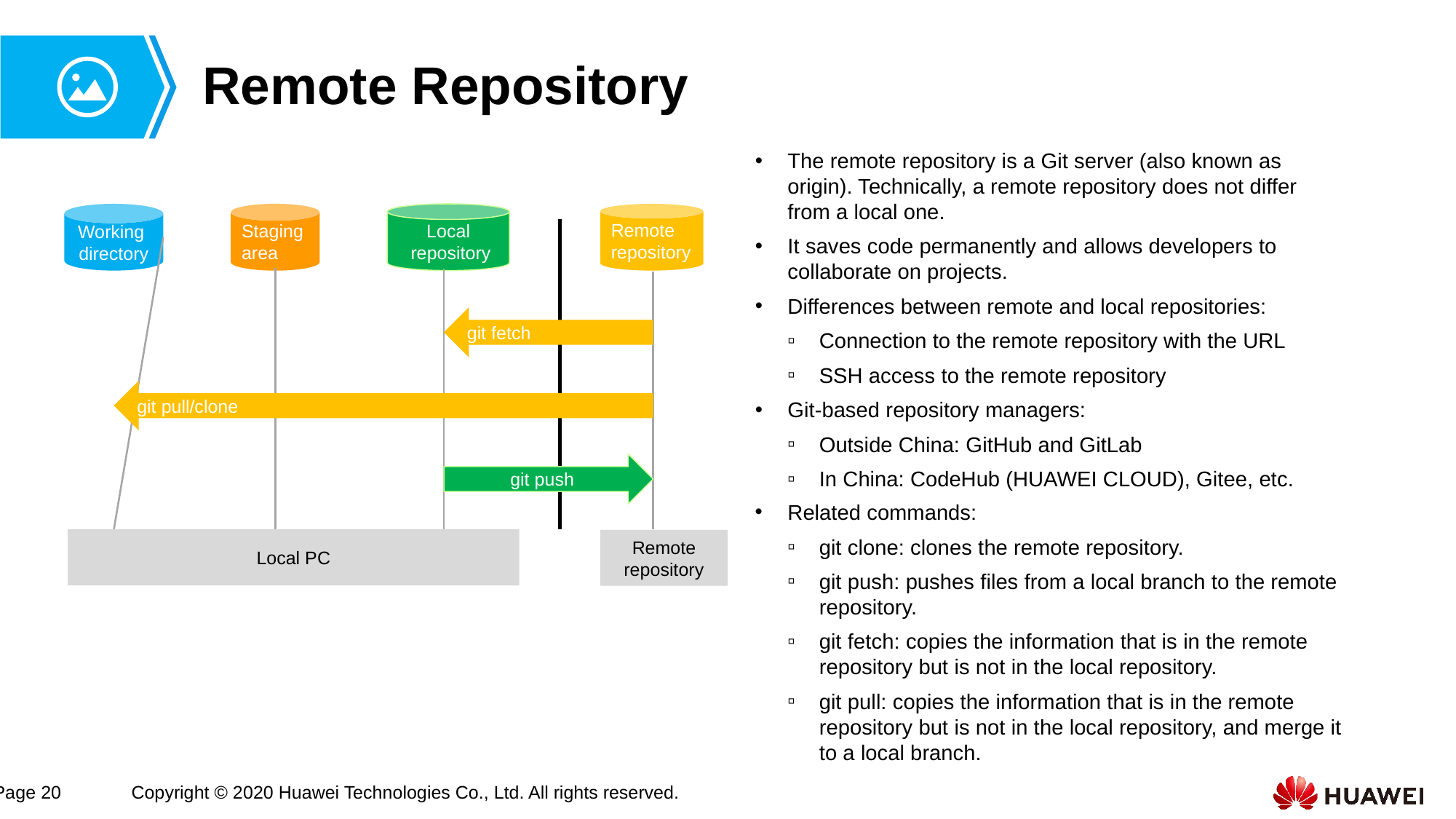

# Remote Repository
The remote repository is a Git server (also known as origin). Technically, a remote repository does not differ from a local one.
It saves code permanently and allows developers to collaborate on projects.
Differences between remote and local repositories:
Connection to the remote repository with the URL
SSH access to the remote repository
Git-based repository managers:
Outside China: GitHub and GitLab
In China: CodeHub (HUAWEI CLOUD), Gitee, etc.
Working
directory
Staging
area
Local
 repository
Remote
repository
git fetch
git pull/clone
git push
Local PC
Remote repository
Related commands:
git clone: clones the remote repository.
git push: pushes files from a local branch to the remote repository.
git fetch: copies the information that is in the remote repository but is not in the local repository.
git pull: copies the information that is in the remote repository but is not in the local repository, and merge it to a local branch.